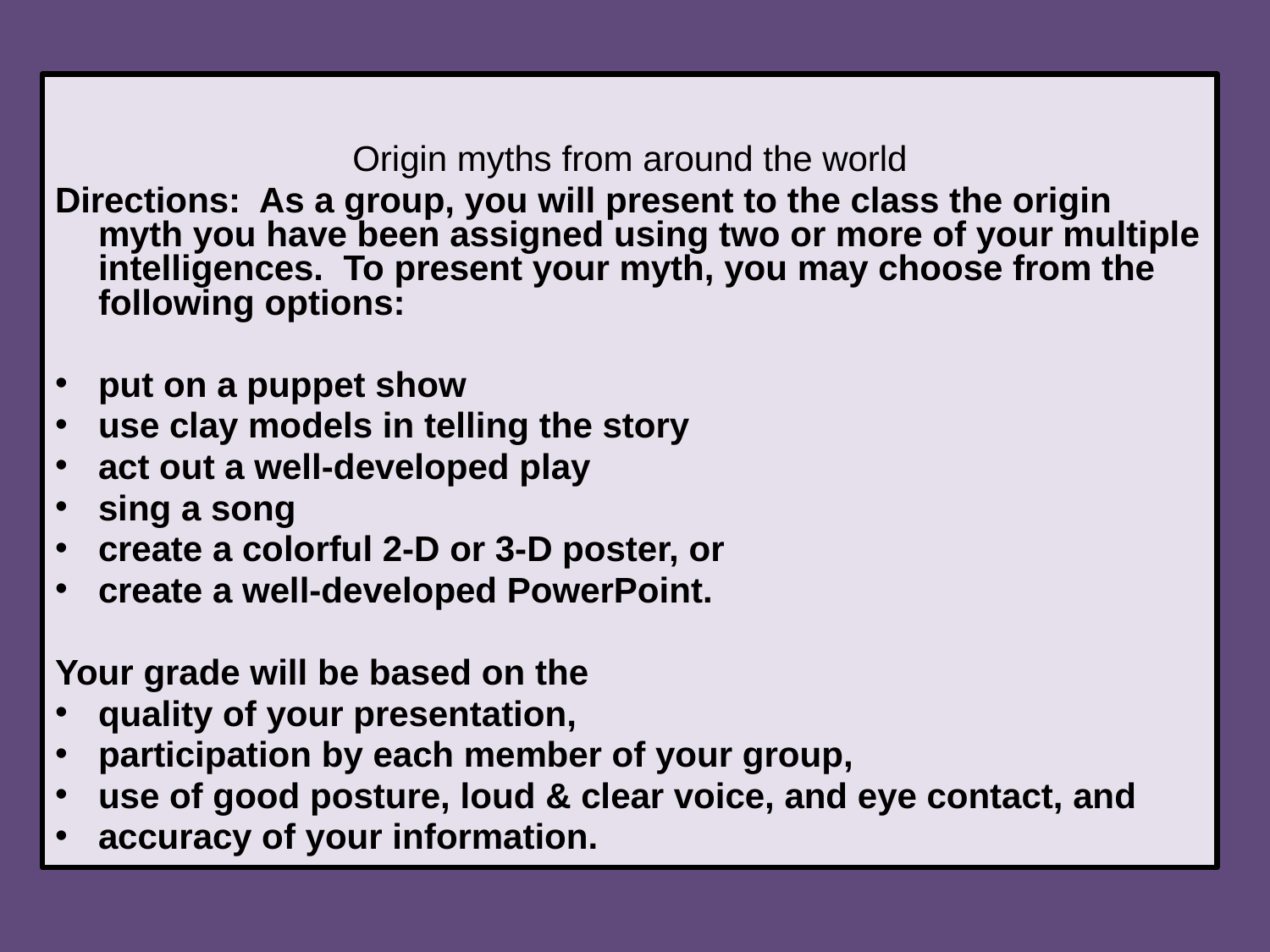

Origin myths from around the world
Directions:  As a group, you will present to the class the origin myth you have been assigned using two or more of your multiple intelligences.  To present your myth, you may choose from the following options:

put on a puppet show
use clay models in telling the story
act out a well-developed play
sing a song
create a colorful 2-D or 3-D poster, or
create a well-developed PowerPoint.

Your grade will be based on the
quality of your presentation,
participation by each member of your group,
use of good posture, loud & clear voice, and eye contact, and
accuracy of your information.